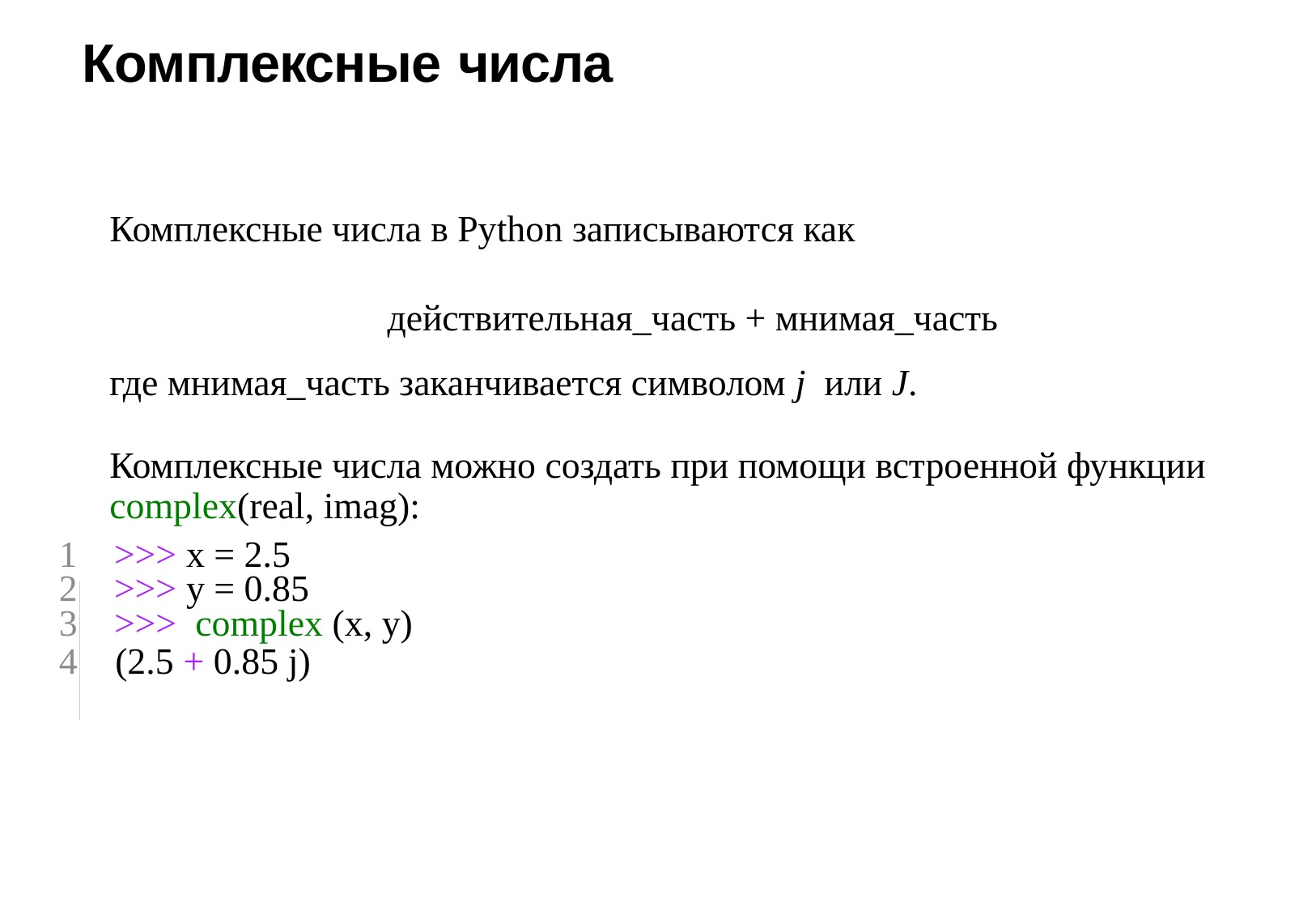

# Комплексные числа
Комплексные числа в Python записываются как

действительная_часть + мнимая_часть
где мнимая_часть заканчивается символом j  или J.

Комплексные числа можно создать при помощи встроенной функции
complex(real, imag):
1	>>> x = 2.5
2	>>> y = 0.85
3	>>>  complex (x, y)
4	(2.5 + 0.85 j)